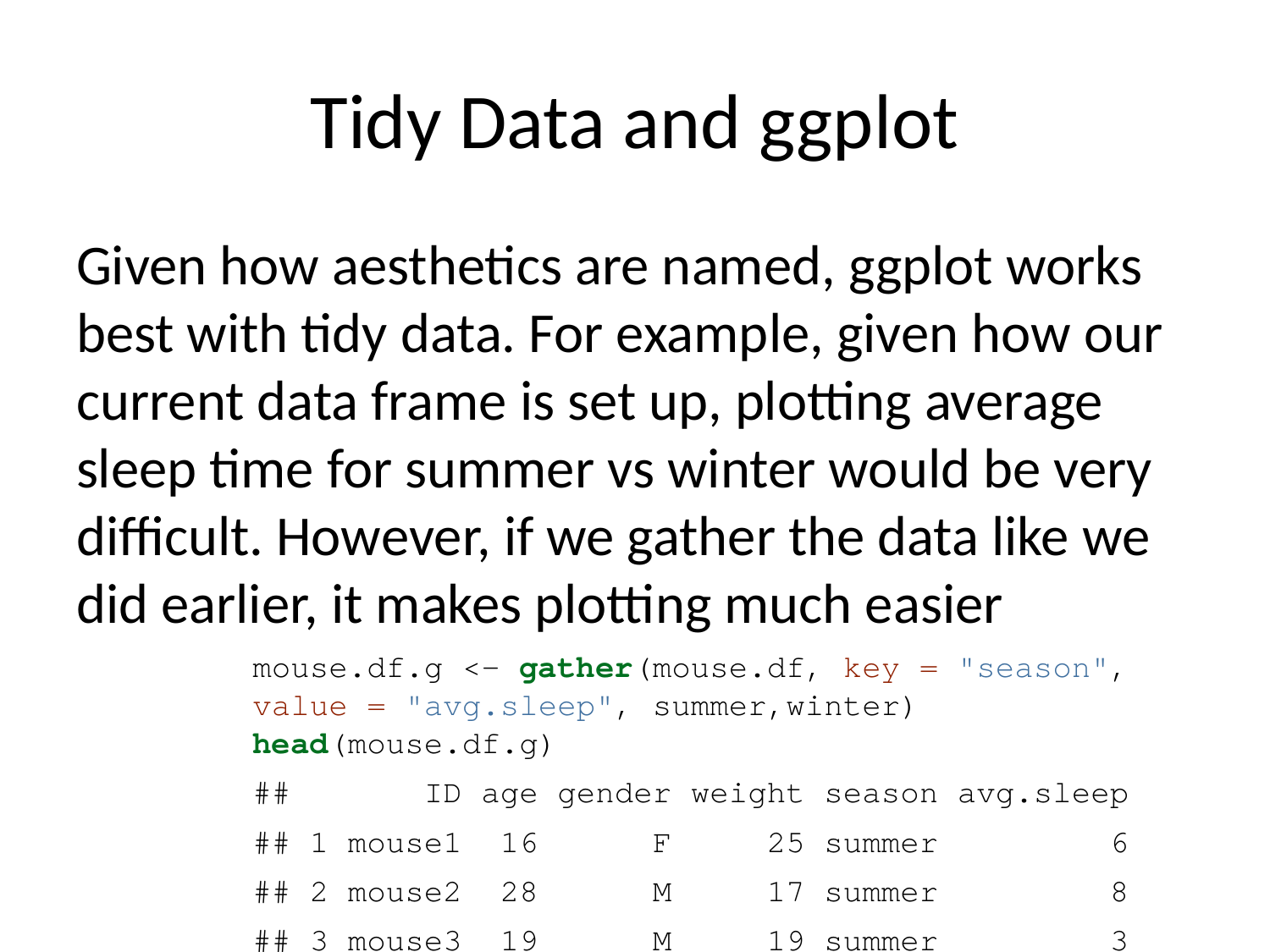

# Tidy Data and ggplot
Given how aesthetics are named, ggplot works best with tidy data. For example, given how our current data frame is set up, plotting average sleep time for summer vs winter would be very difficult. However, if we gather the data like we did earlier, it makes plotting much easier
mouse.df.g <- gather(mouse.df, key = "season", value = "avg.sleep", summer,winter)
head(mouse.df.g)
##       ID age gender weight season avg.sleep
## 1 mouse1  16      F     25 summer         6
## 2 mouse2  28      M     17 summer         8
## 3 mouse3  19      M     19 summer         3
## 4 mouse4  21      F     19 summer        14
## 5 mouse5  23      M     17 summer         2
## 6 mouse6  20      F     27 summer         7